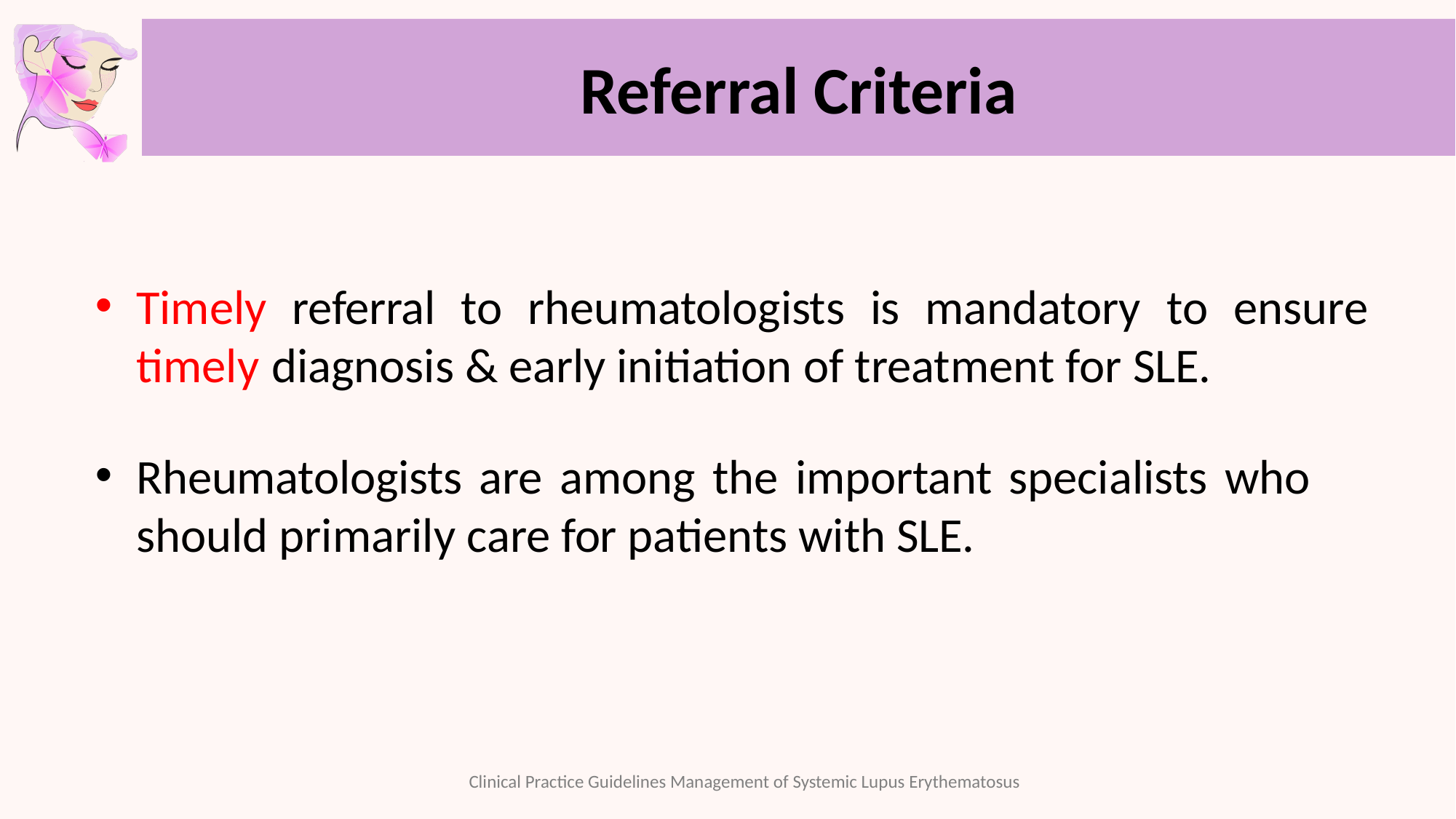

# Referral Criteria
Timely referral to rheumatologists is mandatory to ensure timely diagnosis & early initiation of treatment for SLE.
Rheumatologists are among the important specialists who should primarily care for patients with SLE.